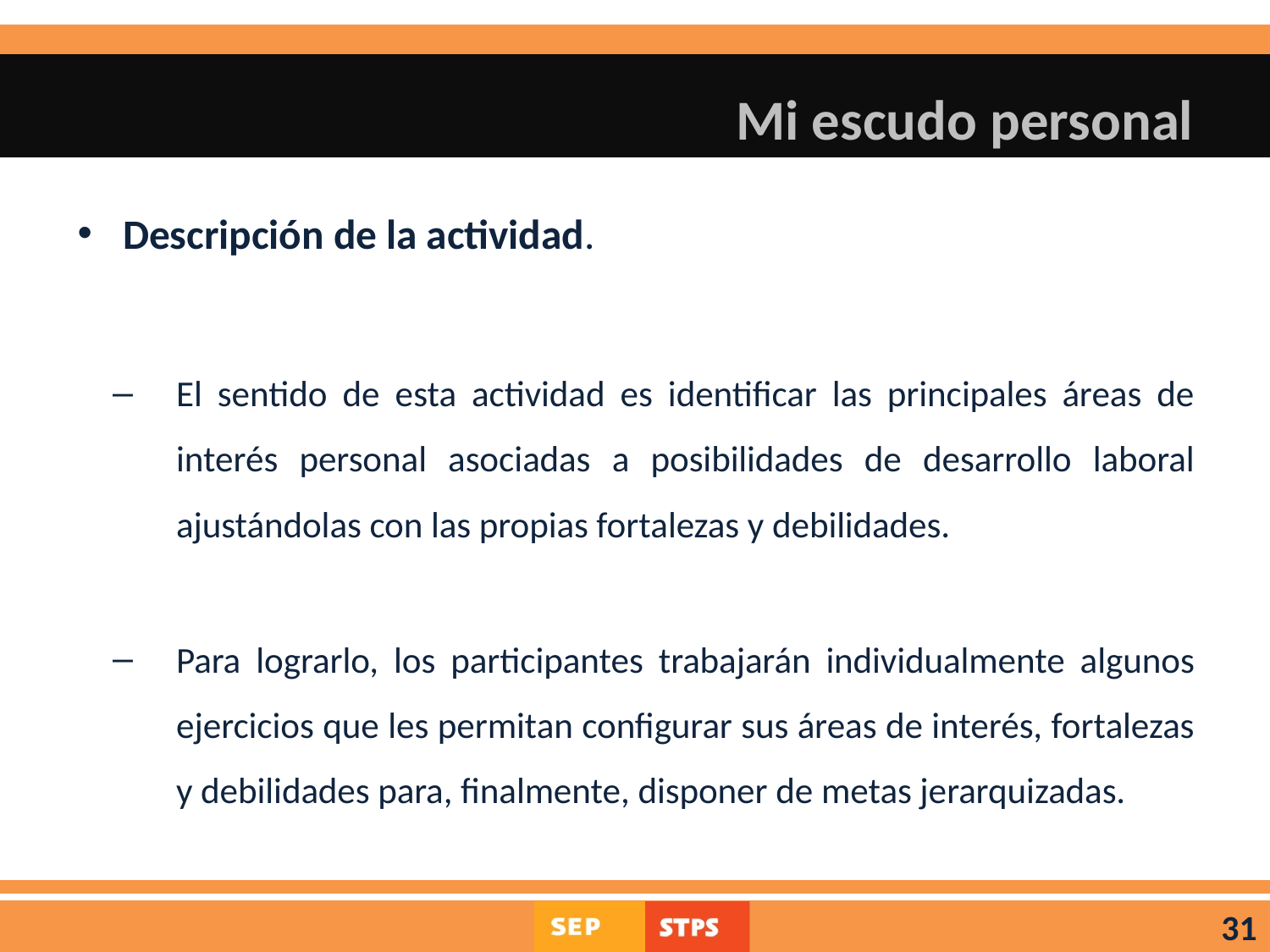

# Mi escudo personal
Descripción de la actividad.

El sentido de esta actividad es identificar las principales áreas de interés personal asociadas a posibilidades de desarrollo laboral ajustándolas con las propias fortalezas y debilidades.

Para lograrlo, los participantes trabajarán individualmente algunos ejercicios que les permitan configurar sus áreas de interés, fortalezas y debilidades para, finalmente, disponer de metas jerarquizadas.
31